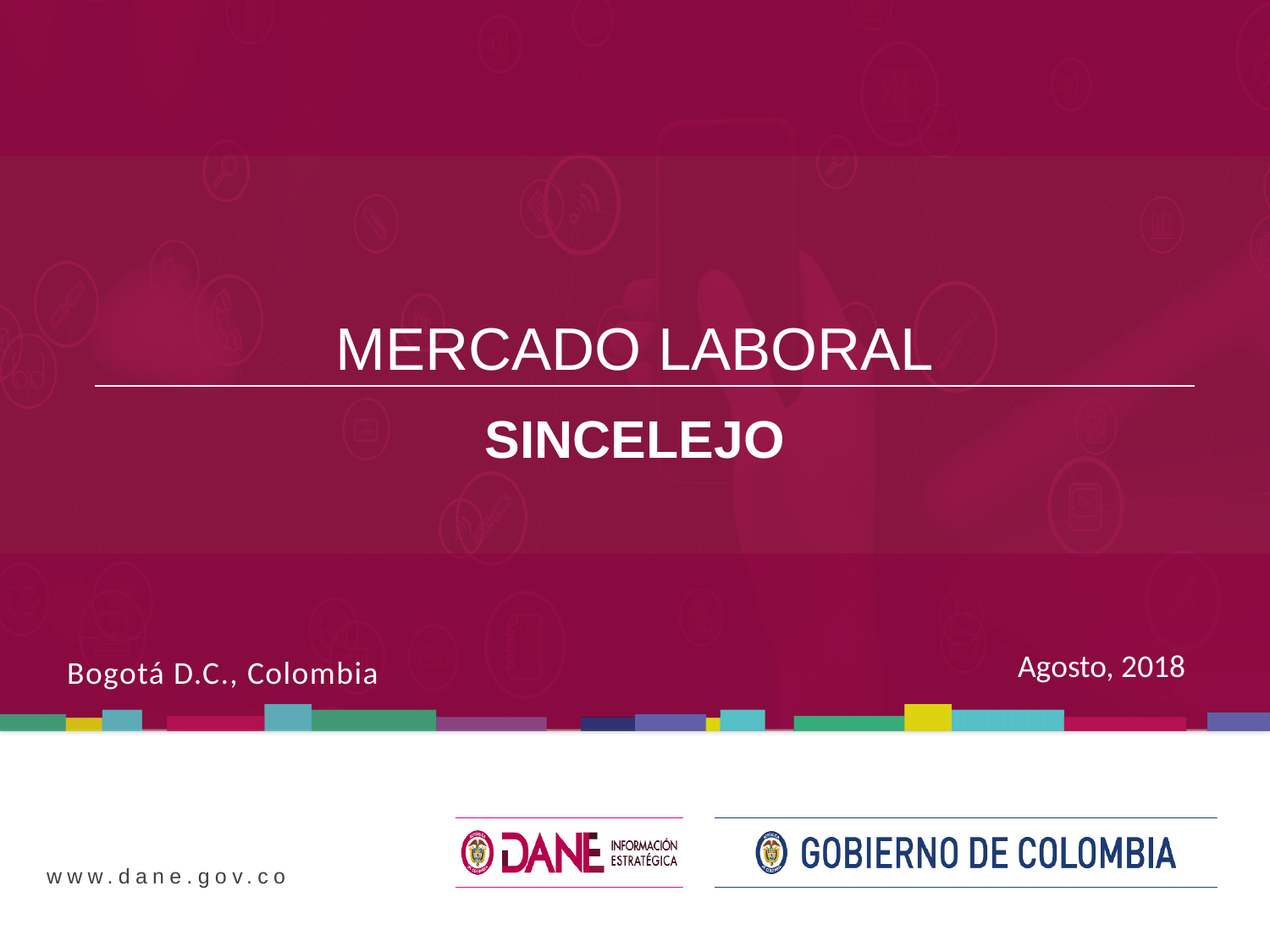

MERCADO LABORAL
SINCELEJO

Bogotá D.C., Colombia
Agosto, 2018